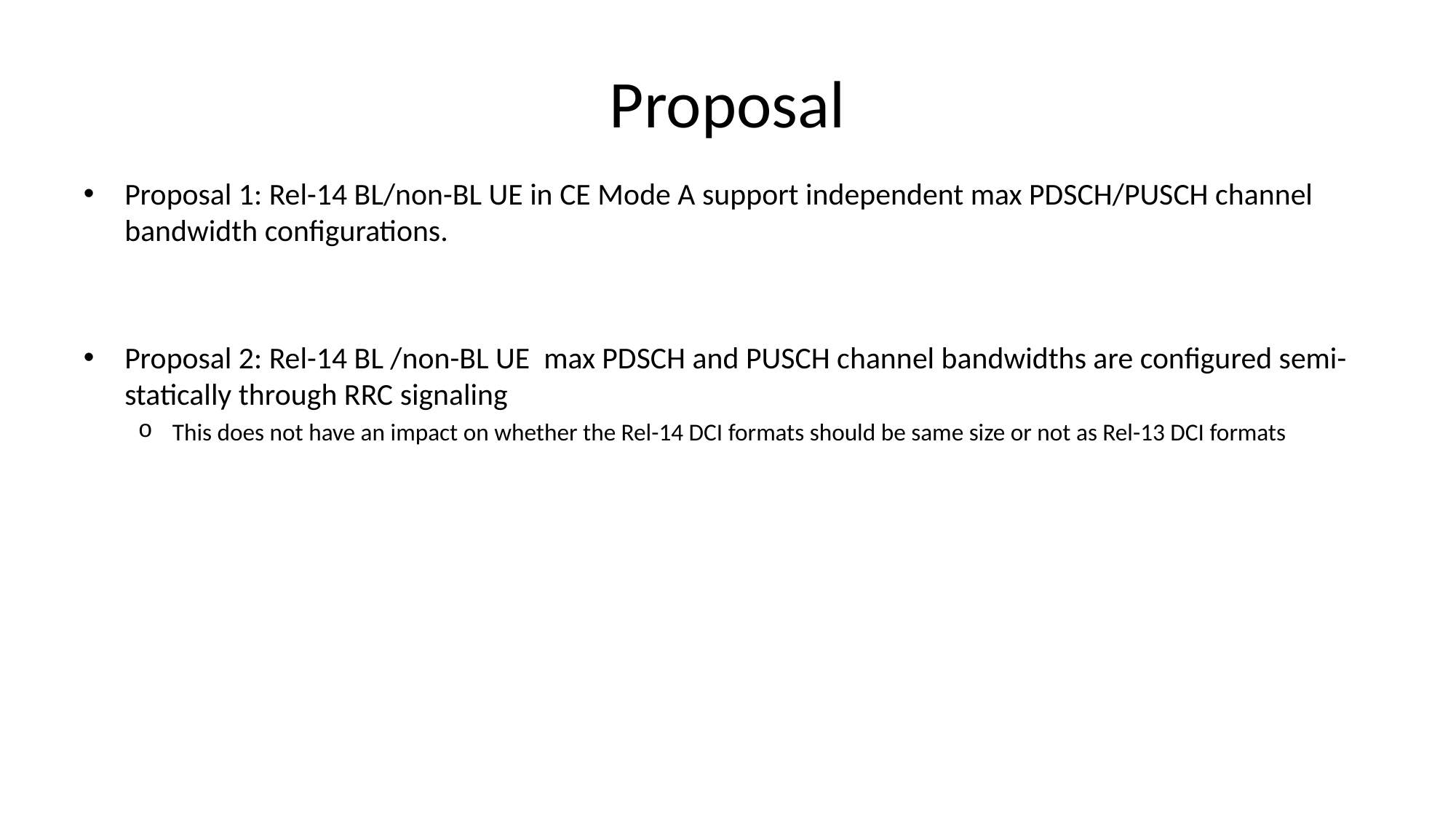

# Proposal
Proposal 1: Rel-14 BL/non-BL UE in CE Mode A support independent max PDSCH/PUSCH channel bandwidth configurations.

Proposal 2: Rel-14 BL /non-BL UE  max PDSCH and PUSCH channel bandwidths are configured semi-statically through RRC signaling
This does not have an impact on whether the Rel-14 DCI formats should be same size or not as Rel-13 DCI formats